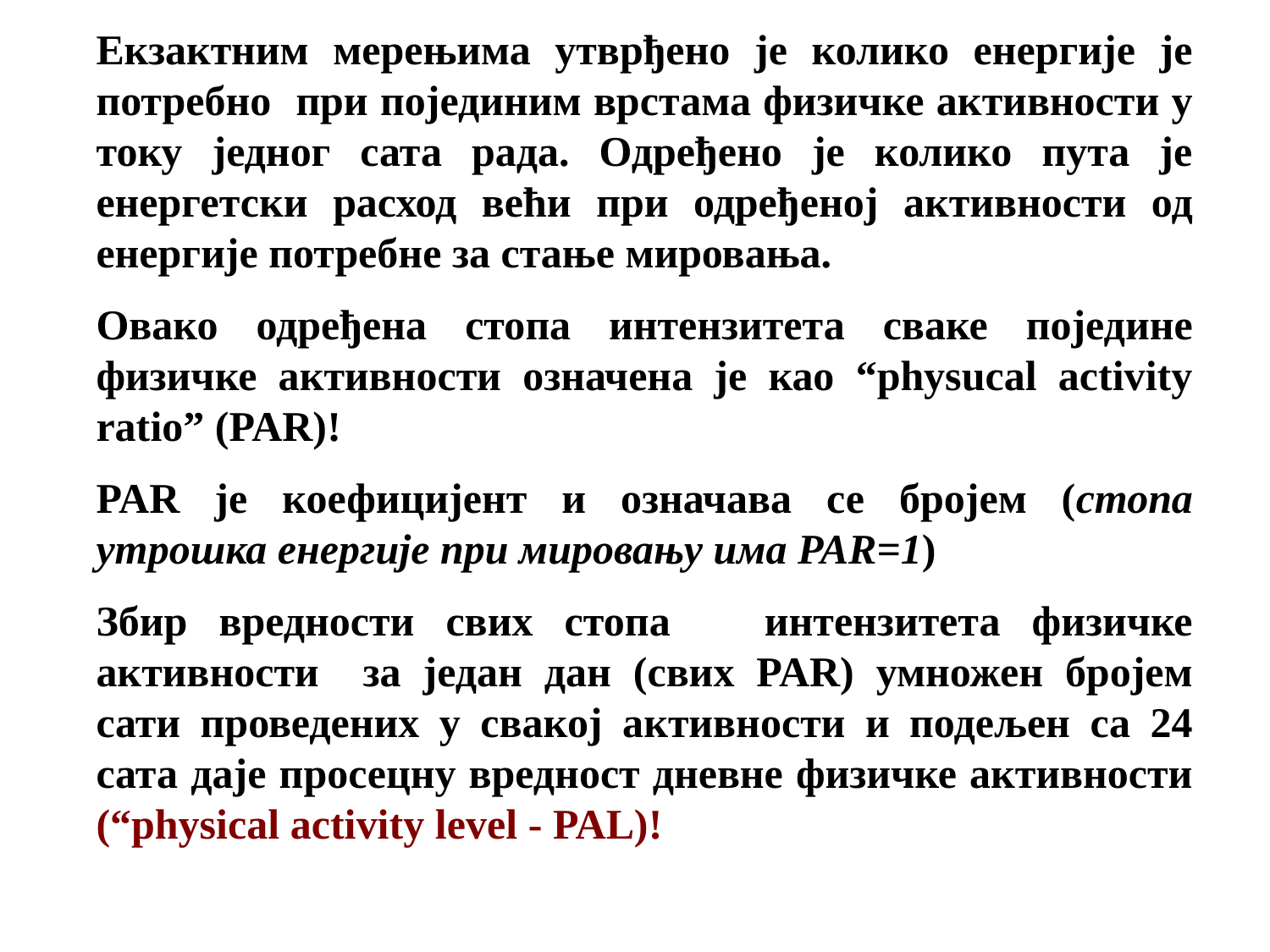

Екзактним мерењима утврђено је колико енергије је потребно  при појединим врстама физичке активности у току једног сата рада. Одређено је колико пута је енергетски расход већи при одређеној активности од енергије потребне за стање мировања.
Овако одређена стопа интензитета сваке поједине физичке активности означена је као “physucal activity ratio” (PAR)!
PAR је коефицијент и означава се бројем (стопа утрошка енергије при мировању има PAR=1)
Збир вредности свих стопа   интензитета физичке активности  за један дан (свих PAR) умножен бројем сати проведених у свакој активности и подељен са 24 сата даје просецну вредност дневне физичке активности (“physical activity level - PAL)!